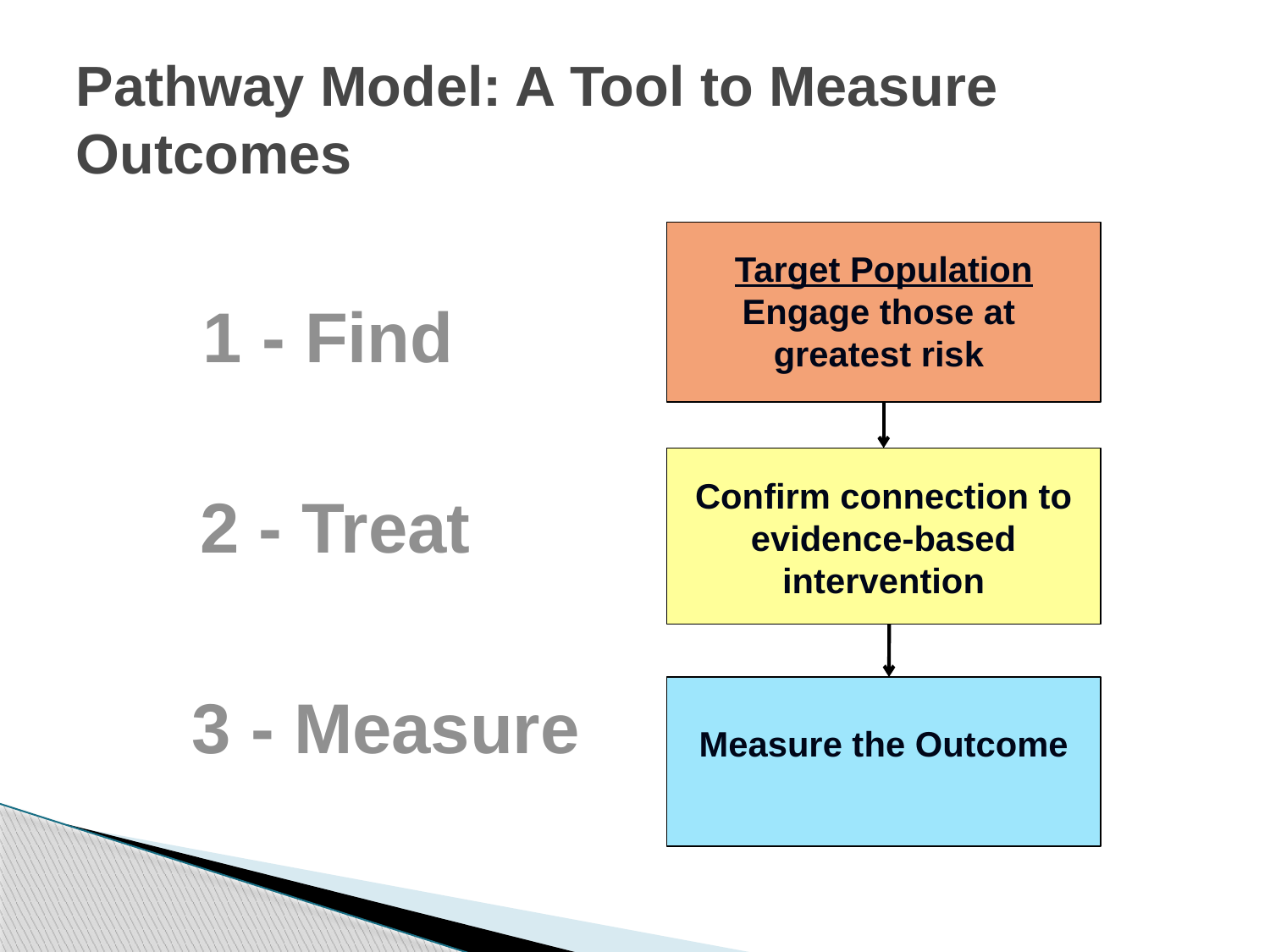

# Pathway Model: A Tool to Measure Outcomes

Target Population
Engage those at
greatest risk
1 - Find

Confirm connection to evidence-based intervention
2 - Treat
3 - Measure

Measure the Outcome